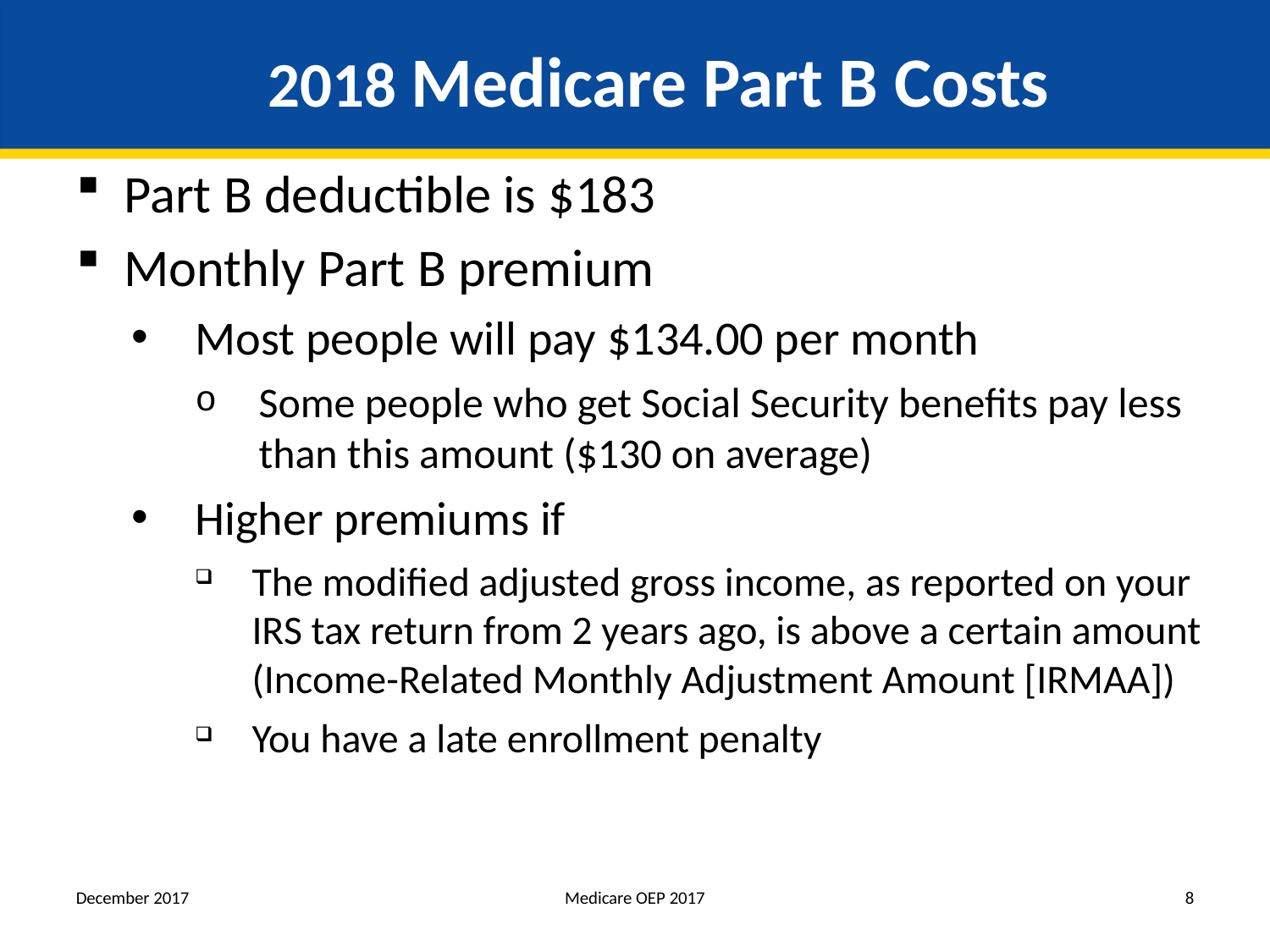

# 2018 Medicare Part B Costs
Part B deductible is $183
Monthly Part B premium
Most people will pay $134.00 per month
Some people who get Social Security benefits pay less than this amount ($130 on average)
Higher premiums if
The modified adjusted gross income, as reported on your IRS tax return from 2 years ago, is above a certain amount (Income-Related Monthly Adjustment Amount [IRMAA])
You have a late enrollment penalty

December 2017
Medicare OEP 2017
8